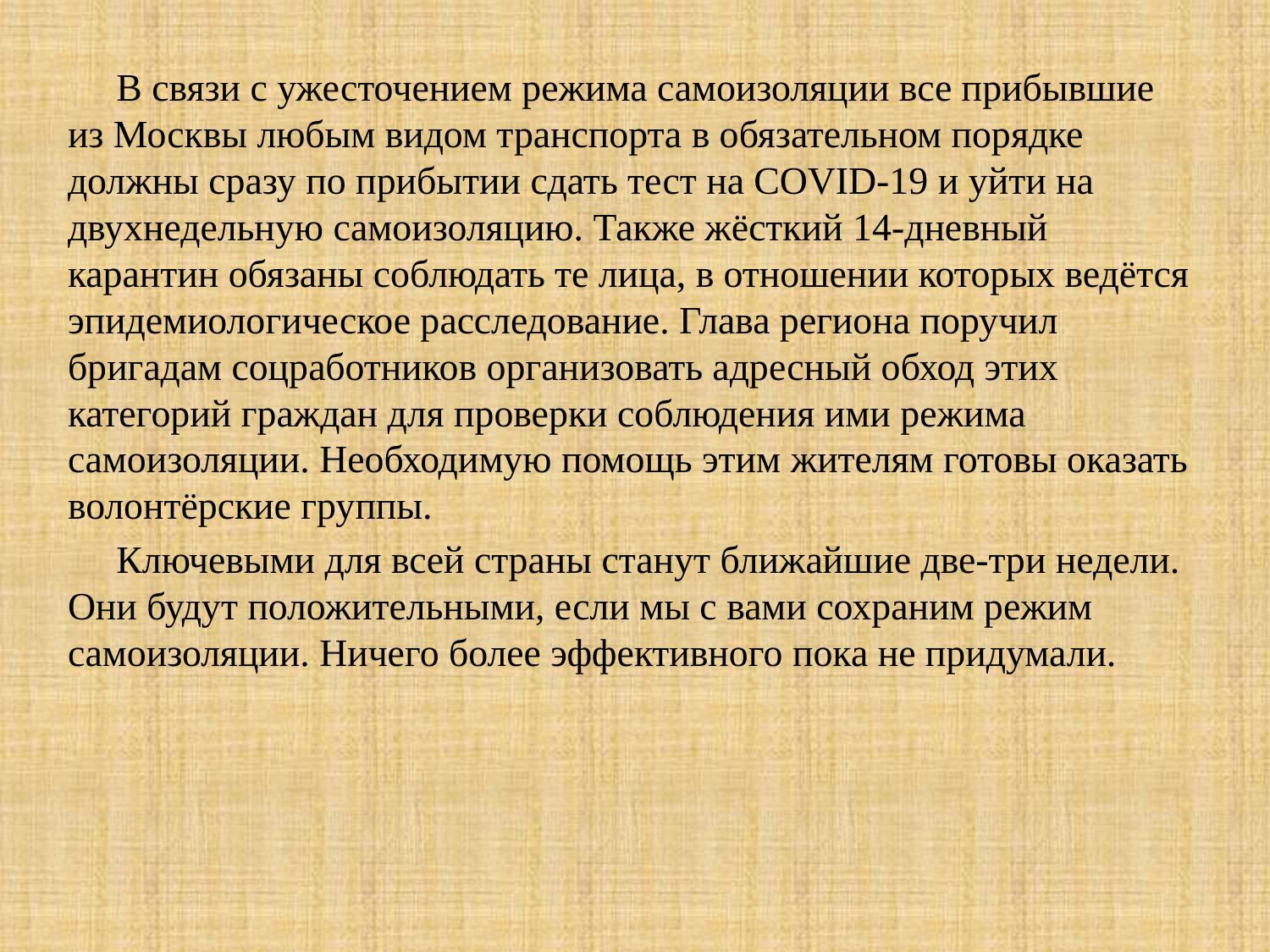

#
     В связи с ужесточением режима самоизоляции все прибывшие из Москвы любым видом транспорта в обязательном порядке должны сразу по прибытии сдать тест на COVID-19 и уйти на двухнедельную самоизоляцию. Также жёсткий 14-дневный карантин обязаны соблюдать те лица, в отношении которых ведётся эпидемиологическое расследование. Глава региона поручил бригадам соцработников организовать адресный обход этих категорий граждан для проверки соблюдения ими режима самоизоляции. Необходимую помощь этим жителям готовы оказать волонтёрские группы.
     Ключевыми для всей страны станут ближайшие две-три недели. Они будут положительными, если мы с вами сохраним режим самоизоляции. Ничего более эффективного пока не придумали.